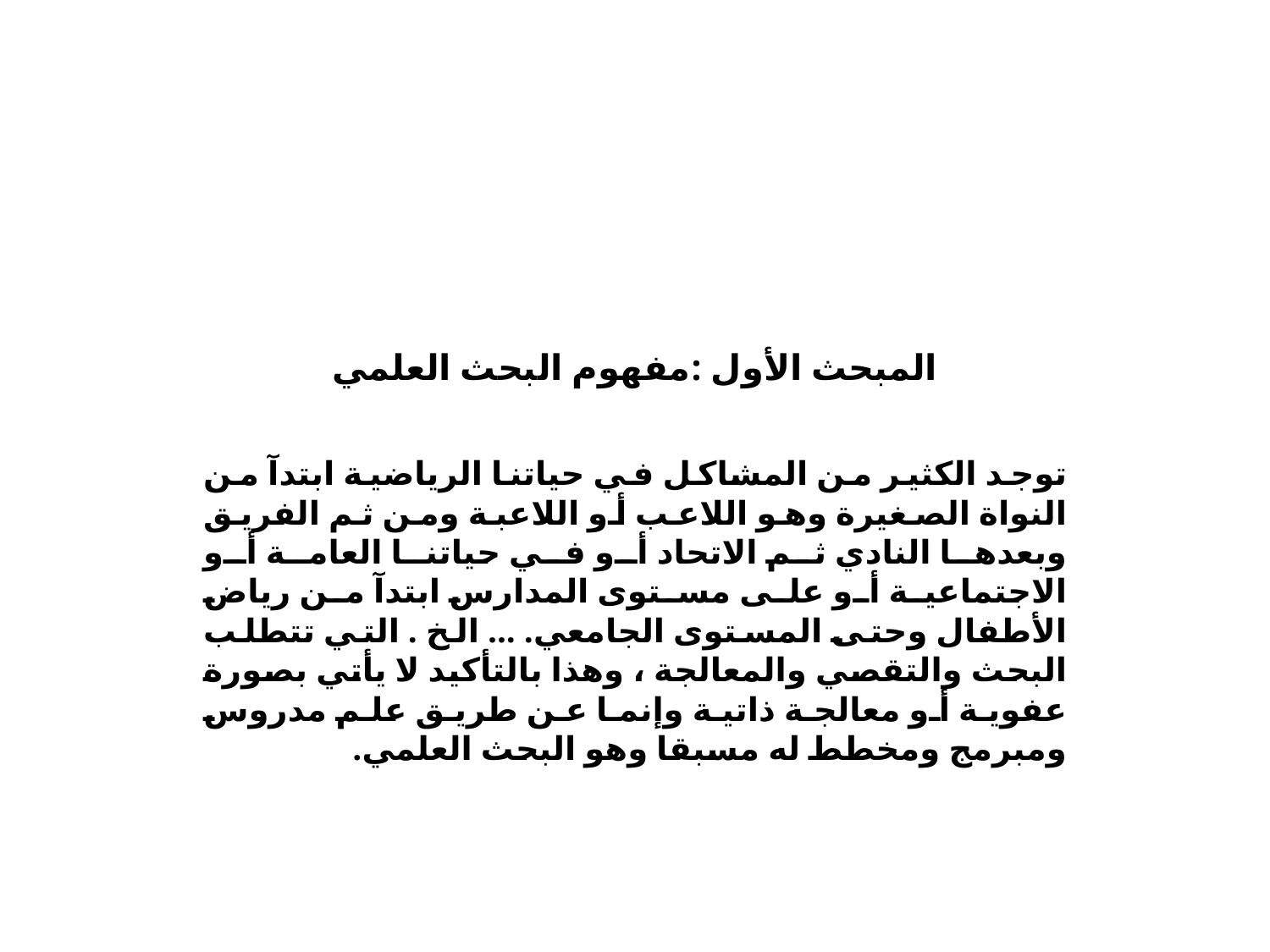

# المبحث الأول :مفهوم البحث العلمي
توجد الكثير من المشاكل في حياتنا الرياضية ابتدآ من النواة الصغيرة وهو اللاعب أو اللاعبة ومن ثم الفريق وبعدها النادي ثم الاتحاد أو في حياتنا العامة أو الاجتماعية أو على مستوى المدارس ابتدآ من رياض الأطفال وحتى المستوى الجامعي. ... الخ . التي تتطلب البحث والتقصي والمعالجة ، وهذا بالتأكيد لا يأتي بصورة عفوية أو معالجة ذاتية وإنما عن طريق علم مدروس ومبرمج ومخطط له مسبقا وهو البحث العلمي.